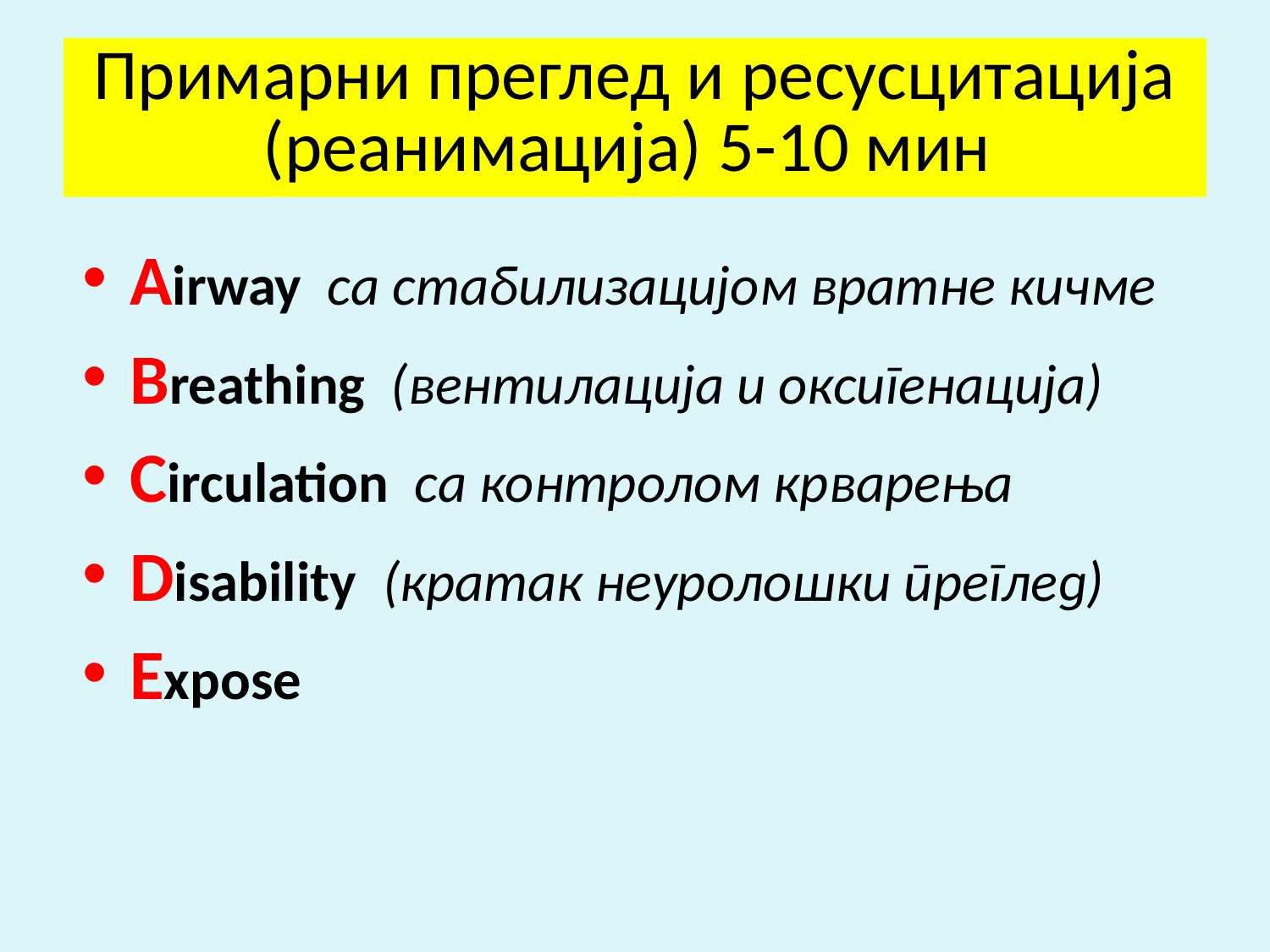

# Примарни преглед и ресусцитација (реанимација) 5-10 мин
Аirway  са стабилизацијом вратне кичме
Breathing  (вентилација и оксигенација)
Circulation  са контролом крварења
Disability  (кратак неуролошки преглед)
Expose